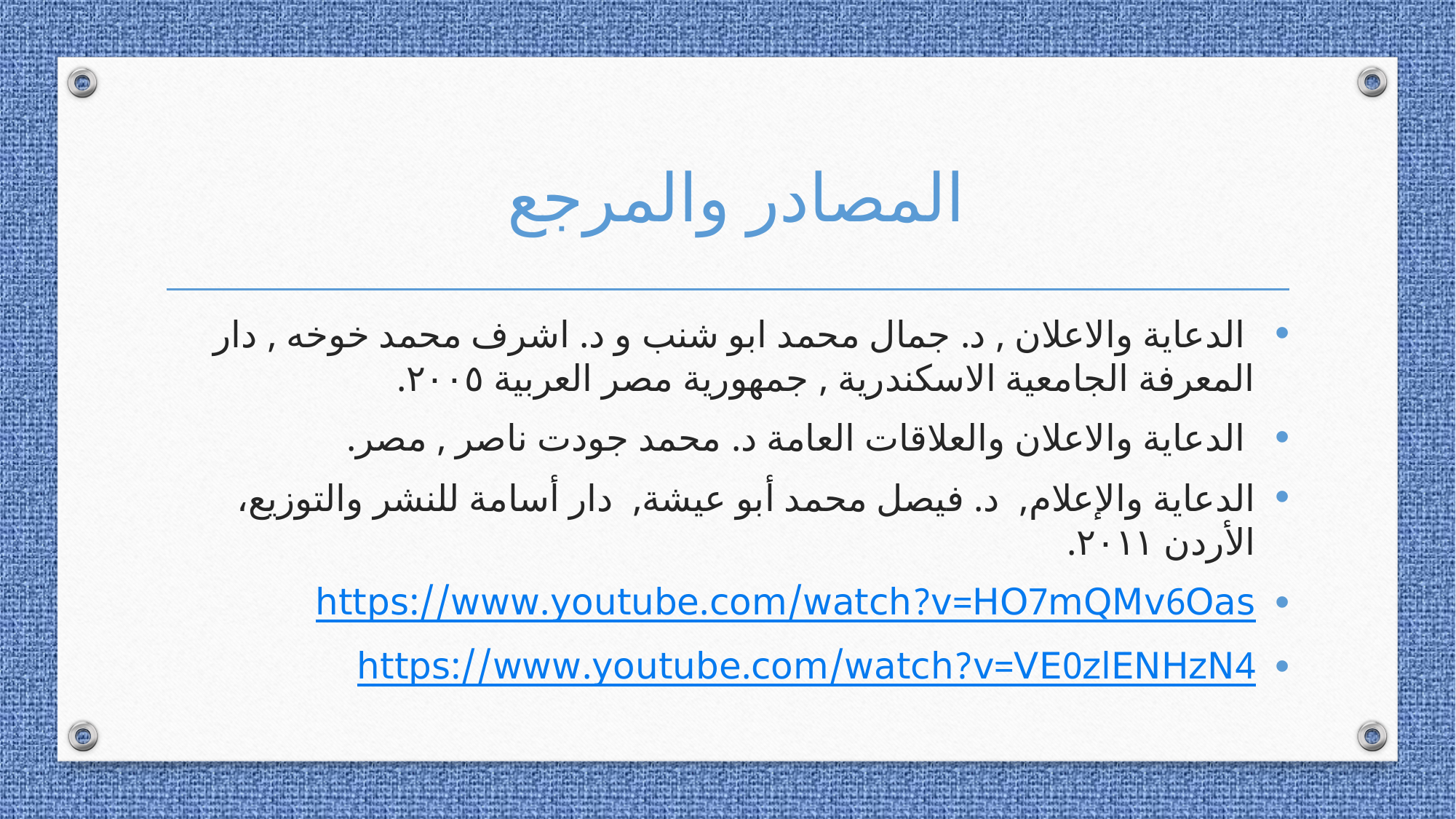

# المصادر والمرجع
 الدعاية والاعلان , د. جمال محمد ابو شنب و د. اشرف محمد خوخه , دار المعرفة الجامعية الاسكندرية , جمهورية مصر العربية ٢٠٠٥.
 الدعاية والاعلان والعلاقات العامة د. محمد جودت ناصر , مصر.
الدعاية والإعلام,  د. فيصل محمد أبو عيشة,  دار أسامة للنشر والتوزيع، الأردن ٢٠١١.
https://www.youtube.com/watch?v=HO7mQMv6Oas
https://www.youtube.com/watch?v=VE0zlENHzN4